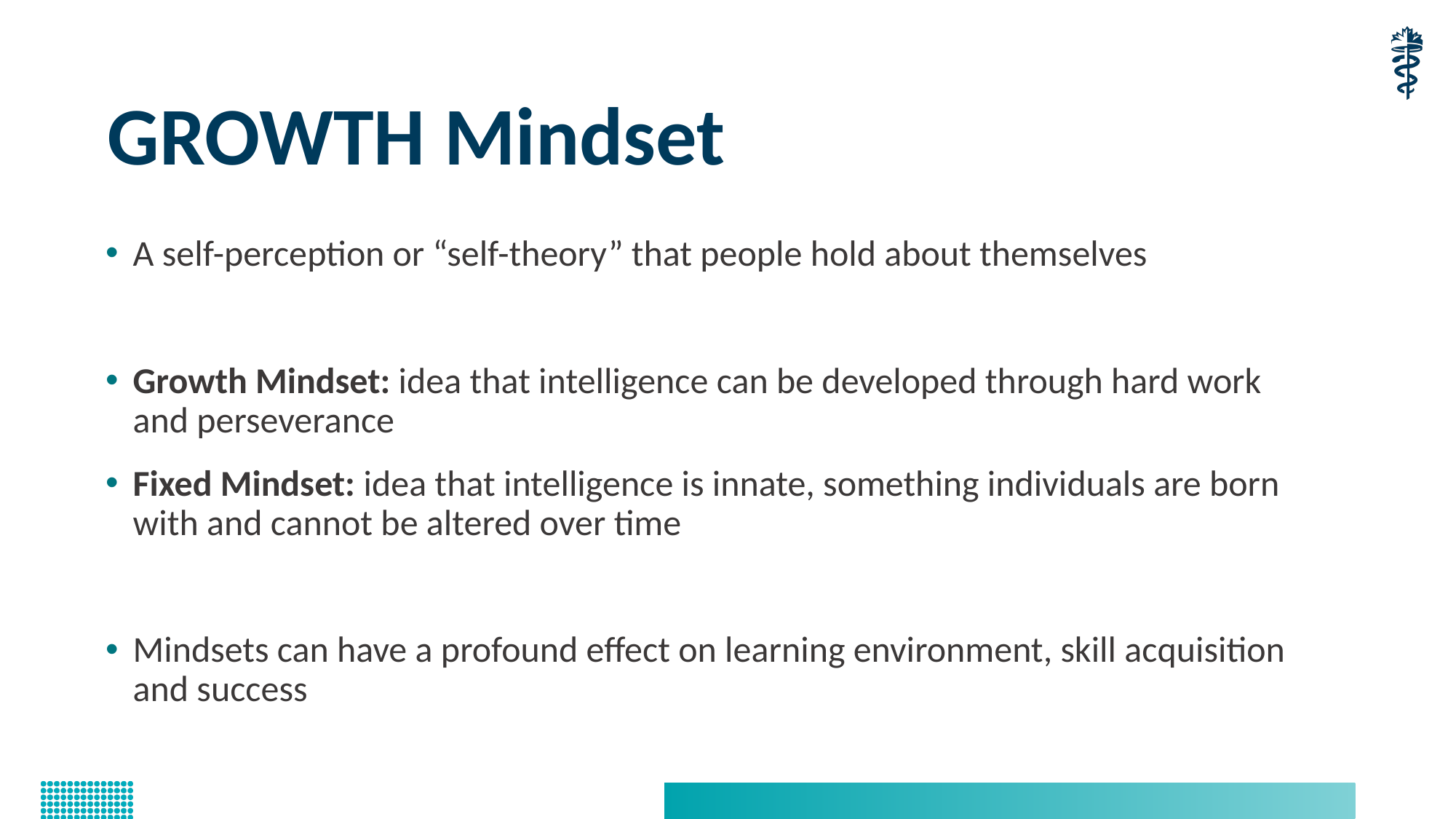

# GROWTH Mindset
A self-perception or “self-theory” that people hold about themselves

Growth Mindset: idea that intelligence can be developed through hard work and perseverance
Fixed Mindset: idea that intelligence is innate, something individuals are born with and cannot be altered over time

Mindsets can have a profound effect on learning environment, skill acquisition and success